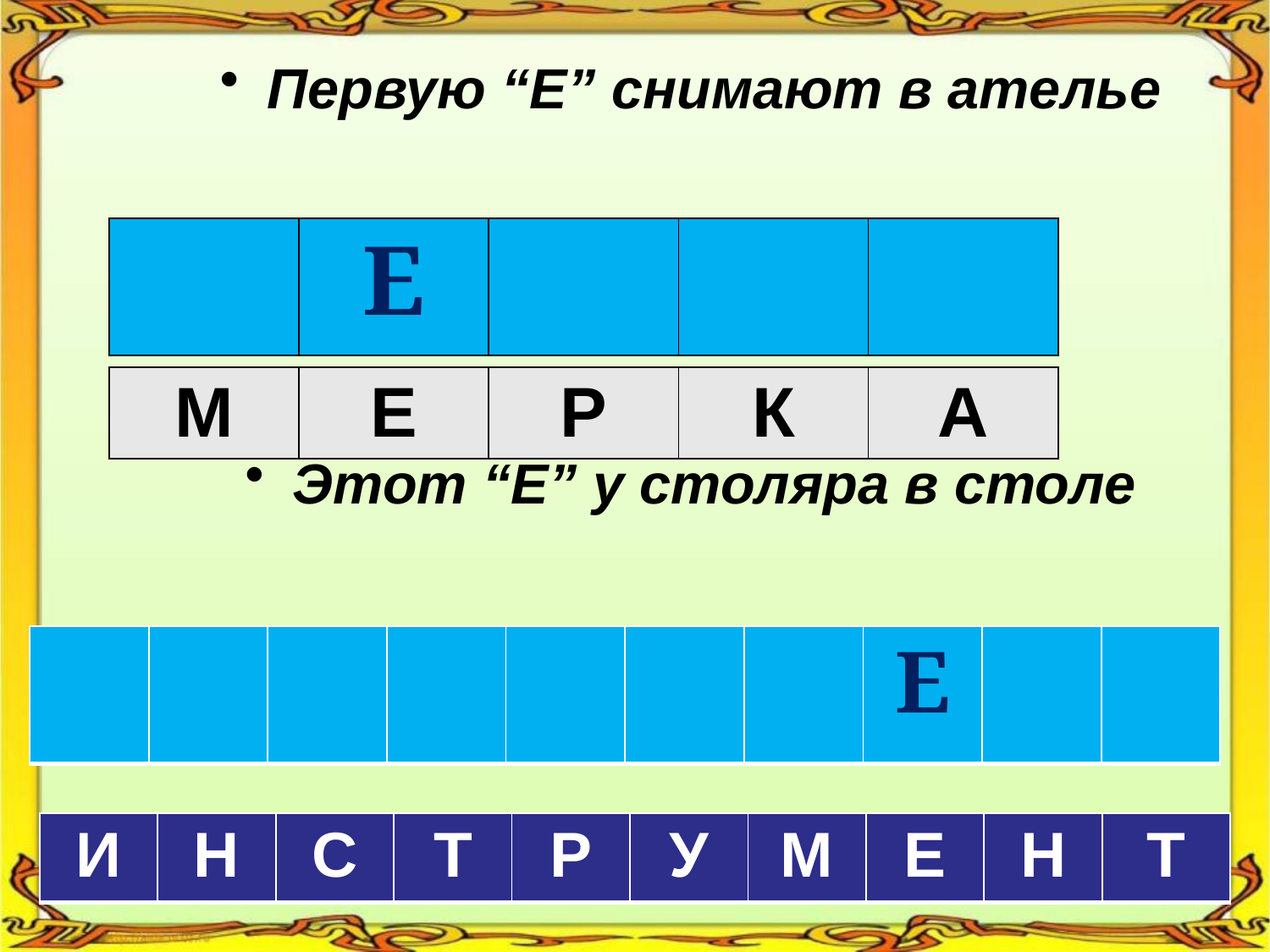

Первую “Е” снимают в ателье

Этот “Е” у столяра в столе

|  | Е |  |  |  |
| --- | --- | --- | --- | --- |
| М | Е | Р | К | А |
| --- | --- | --- | --- | --- |
|  |  |  |  |  |  |  | Е |  |  |
| --- | --- | --- | --- | --- | --- | --- | --- | --- | --- |
| И | Н | С | Т | Р | У | М | Е | Н | Т |
| --- | --- | --- | --- | --- | --- | --- | --- | --- | --- |